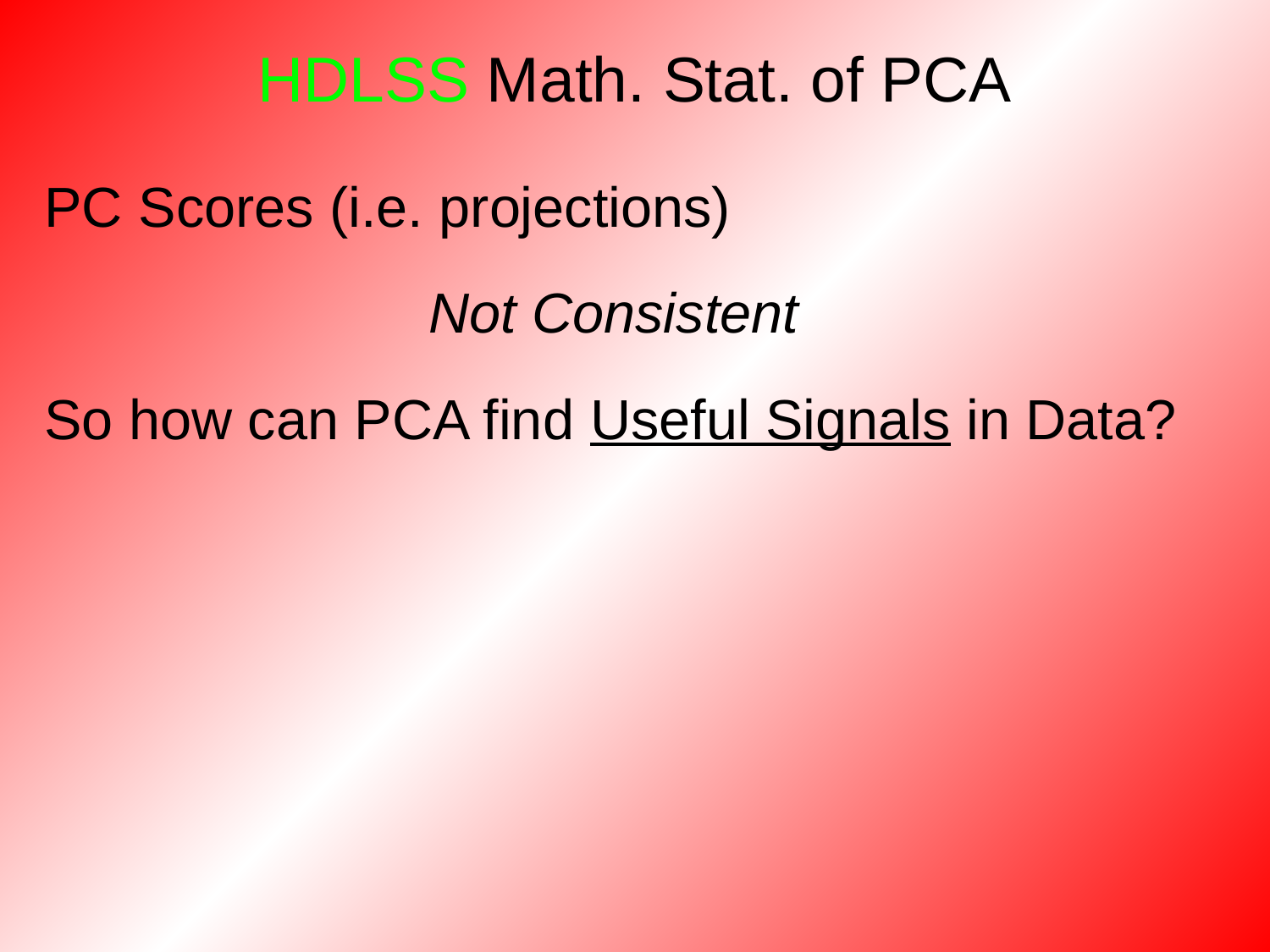

# HDLSS Math. Stat. of PCA
PC Scores (i.e. projections)
Not Consistent
So how can PCA find Useful Signals in Data?